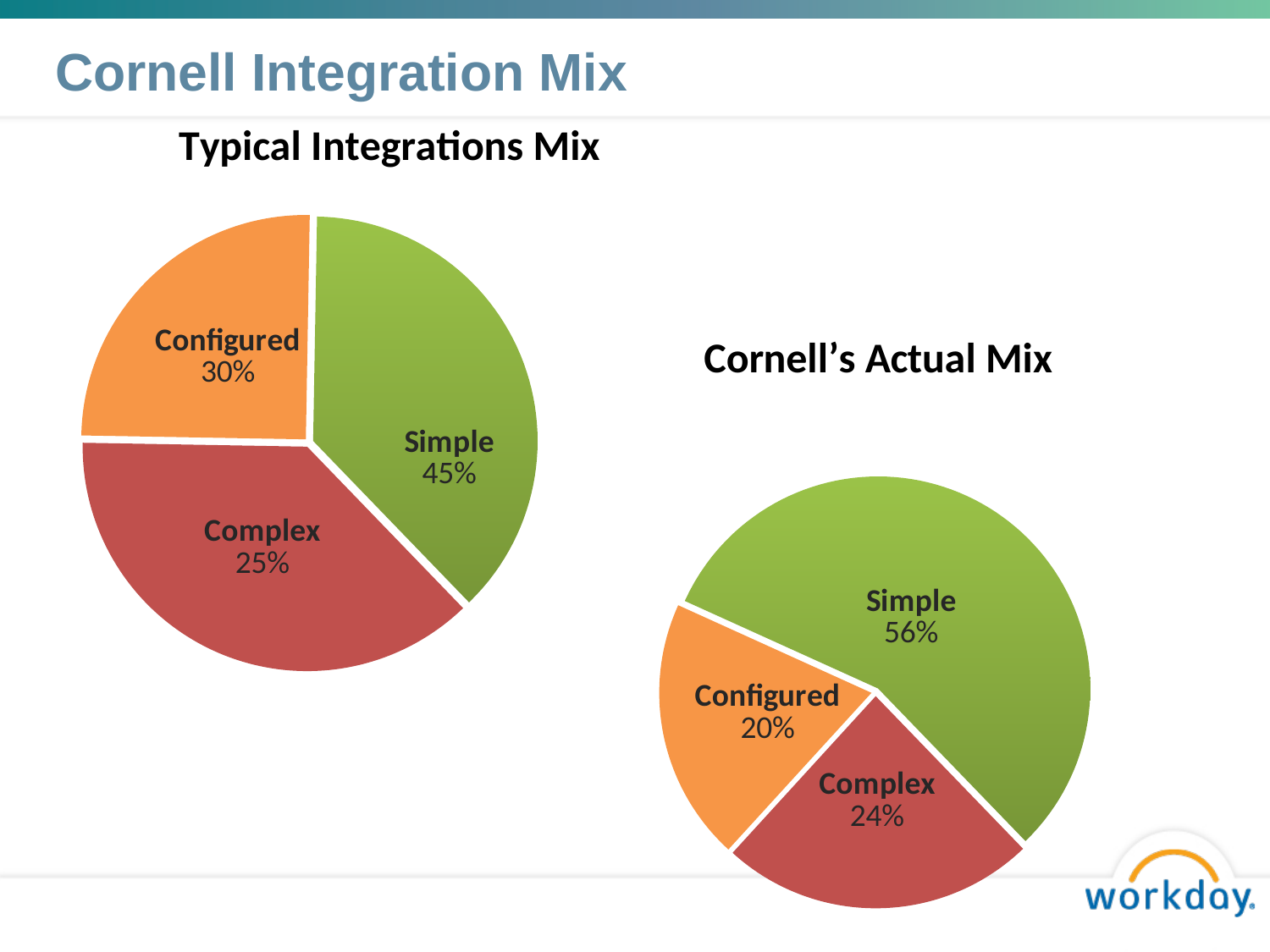

# Cornell Integration Mix

### Chart: Typical Integrations Mix

| Category | Typical HCM Integrations Mix |
|---|---|
| Complex | 45.0 |
| Configured | 30.0 |
| Simple | 45.0 |

### Chart: Cornell’s Actual Mix

| Category | Typical HCM Integrations Mix |
|---|---|
| Complex | 24.0 |
| Configured | 20.0 |
| Simple | 56.0 |